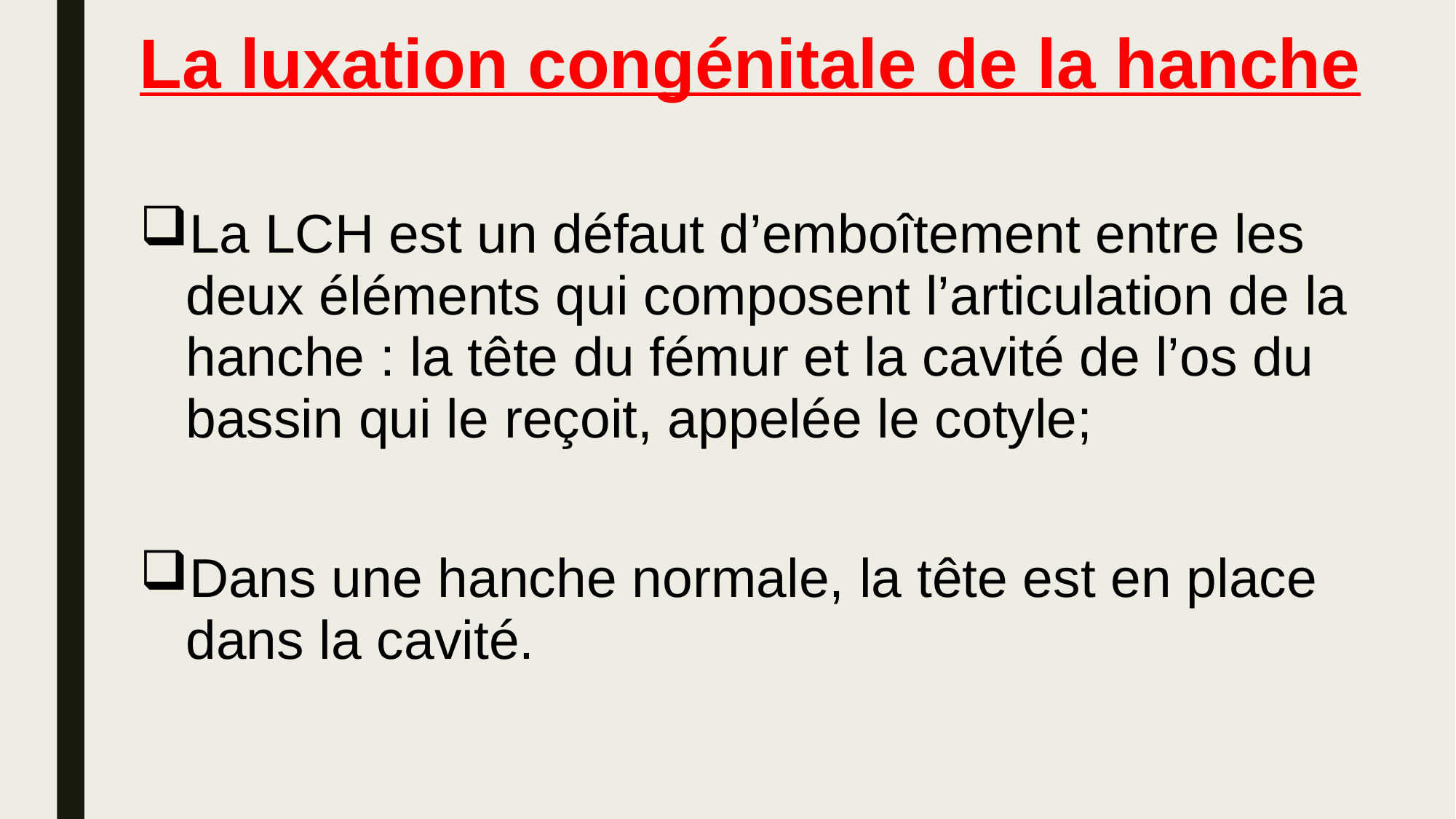

# La luxation congénitale de la hanche
La LCH est un défaut d’emboîtement entre les deux éléments qui composent l’articulation de la hanche : la tête du fémur et la cavité de l’os du bassin qui le reçoit, appelée le cotyle;

Dans une hanche normale, la tête est en place dans la cavité.